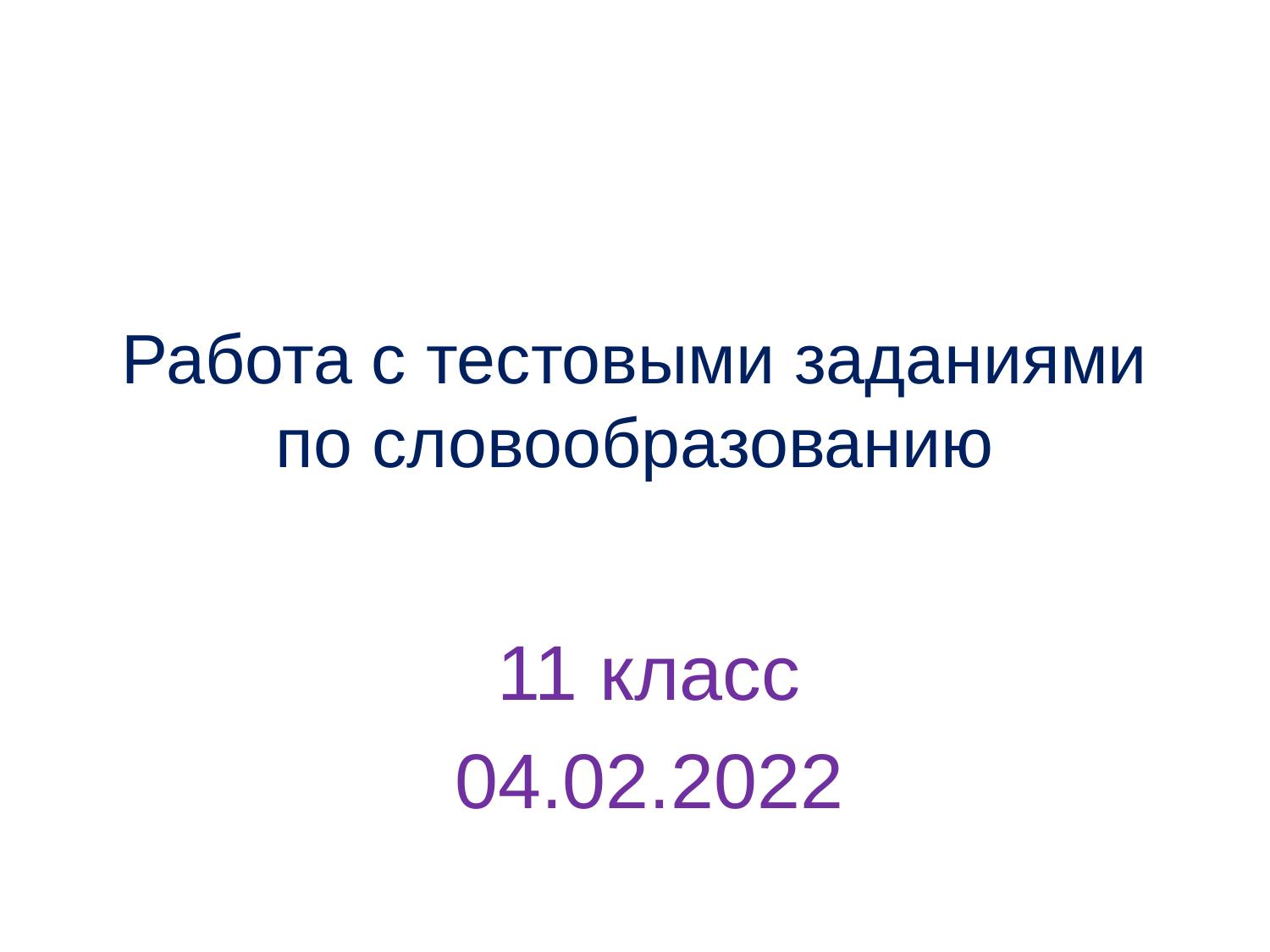

# Работа с тестовыми заданиями по словообразованию
11 класс
04.02.2022